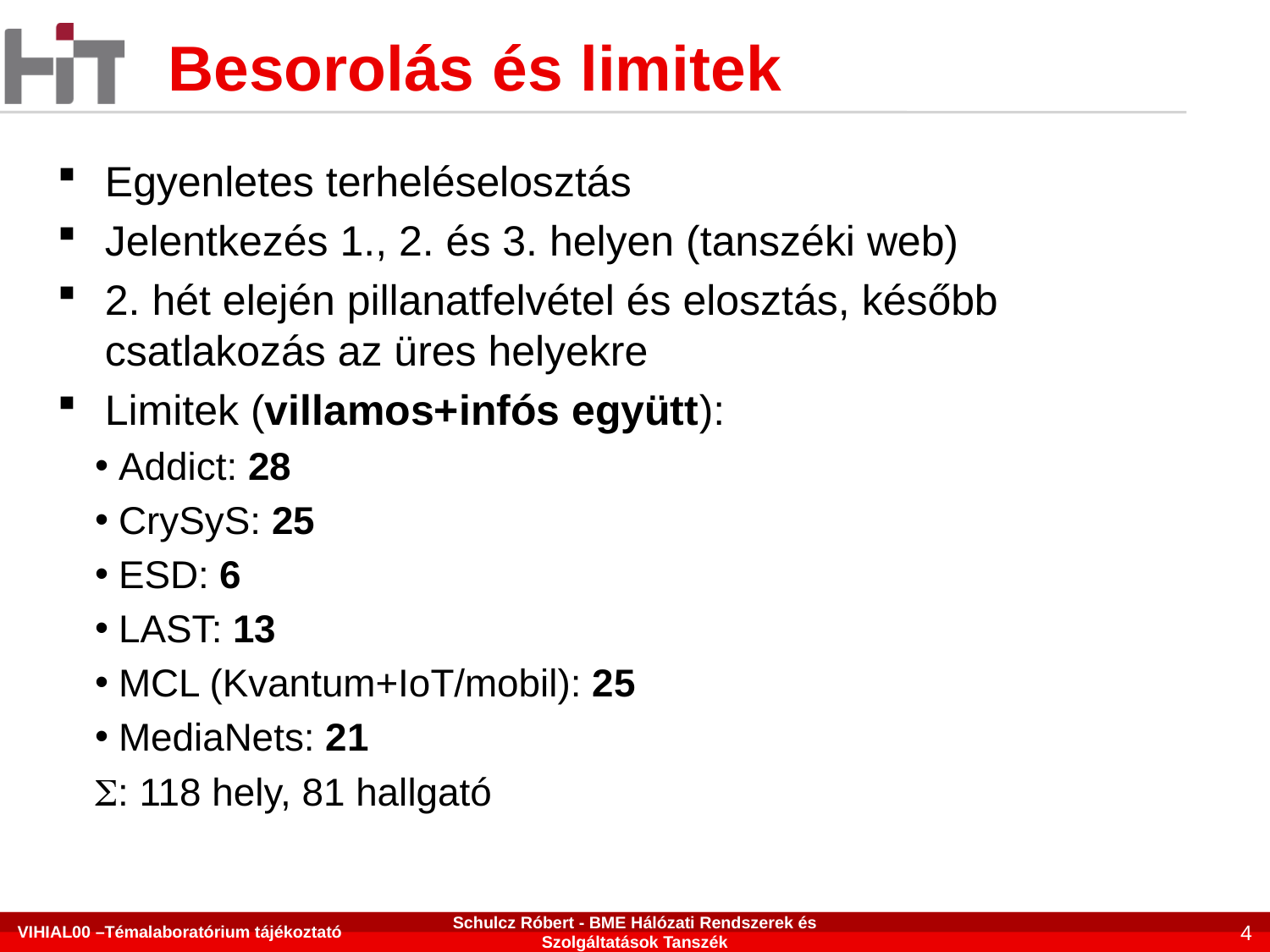

# Besorolás és limitek
Egyenletes terheléselosztás
Jelentkezés 1., 2. és 3. helyen (tanszéki web)
2. hét elején pillanatfelvétel és elosztás, később csatlakozás az üres helyekre
Limitek (villamos+infós együtt):
Addict: 28
CrySyS: 25
ESD: 6
LAST: 13
MCL (Kvantum+IoT/mobil): 25
MediaNets: 21
Σ: 118 hely, 81 hallgató

VIHIAL00 –Témalaboratórium tájékoztató
Schulcz Róbert - BME Hálózati Rendszerek és Szolgáltatások Tanszék
4